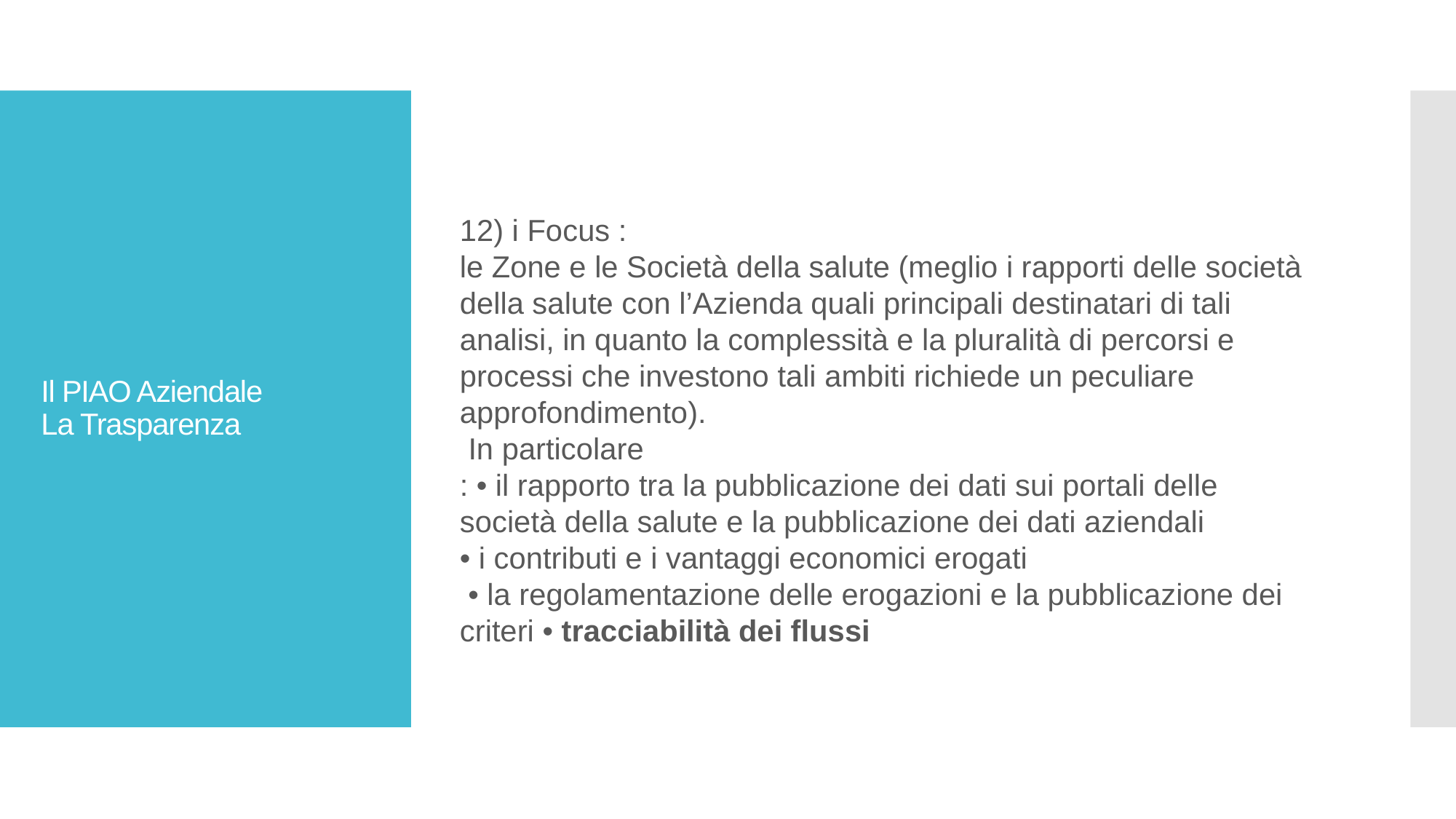

12) i Focus :
le Zone e le Società della salute (meglio i rapporti delle società della salute con l’Azienda quali principali destinatari di tali analisi, in quanto la complessità e la pluralità di percorsi e processi che investono tali ambiti richiede un peculiare approfondimento).
 In particolare
: • il rapporto tra la pubblicazione dei dati sui portali delle società della salute e la pubblicazione dei dati aziendali
• i contributi e i vantaggi economici erogati
 • la regolamentazione delle erogazioni e la pubblicazione dei criteri • tracciabilità dei flussi
# Il PIAO Aziendale La Trasparenza